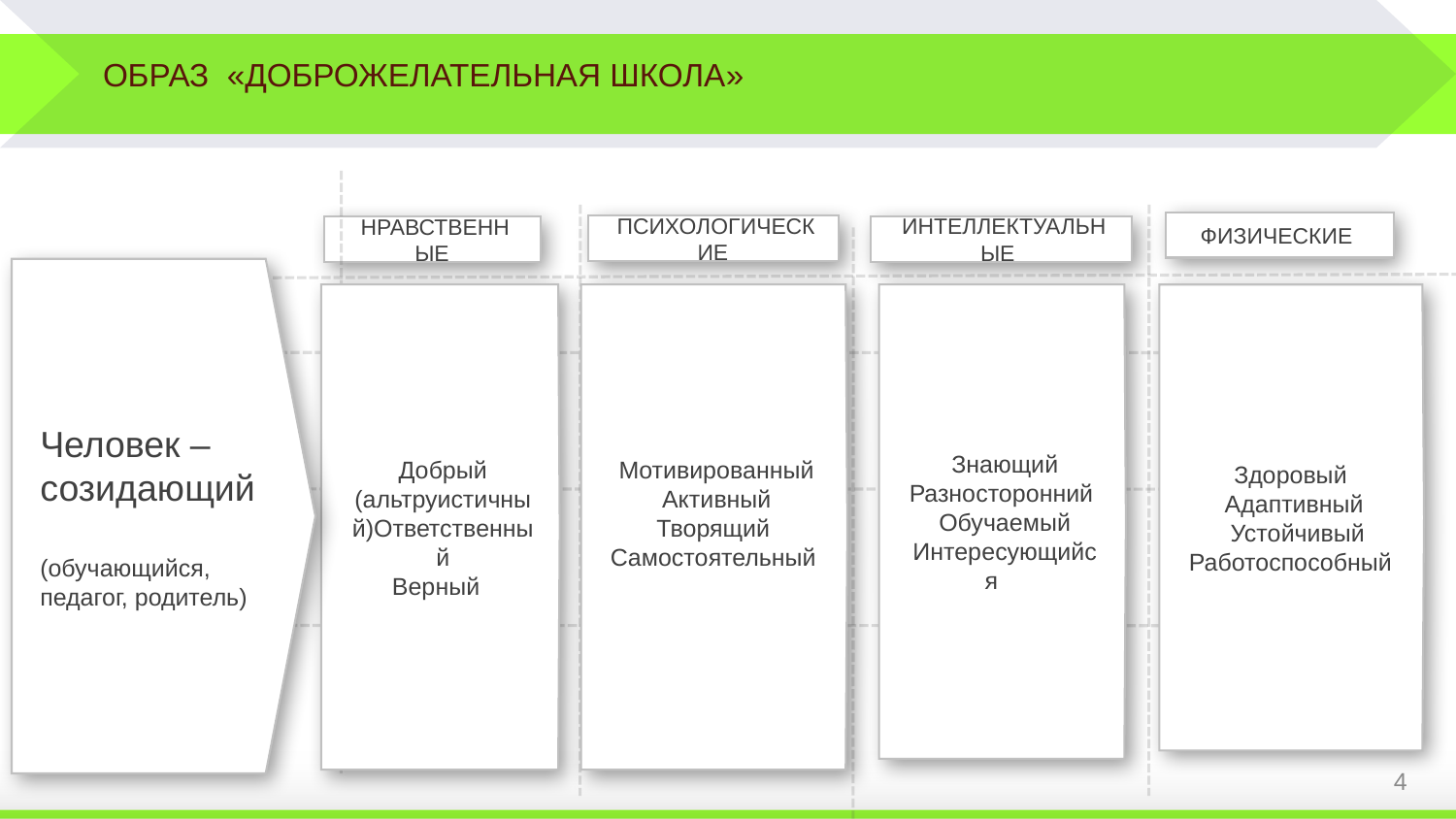

ОБРАЗ  «ДОБРОЖЕЛАТЕЛЬНАЯ ШКОЛА»

ФИЗИЧЕСКИЕ
ПСИХОЛОГИЧЕСКИЕ
ИНТЕЛЛЕКТУАЛЬНЫЕ
НРАВСТВЕННЫЕ
Человек –созидающий

(обучающийся, педагог, родитель)
Знающий
Разносторонний
Обучаемый
Интересующийся
Здоровый
Адаптивный
 Устойчивый Работоспособный
Добрый (альтруистичный)Ответственный
Верный
Мотивированный
Активный
Творящий
Самостоятельный

4